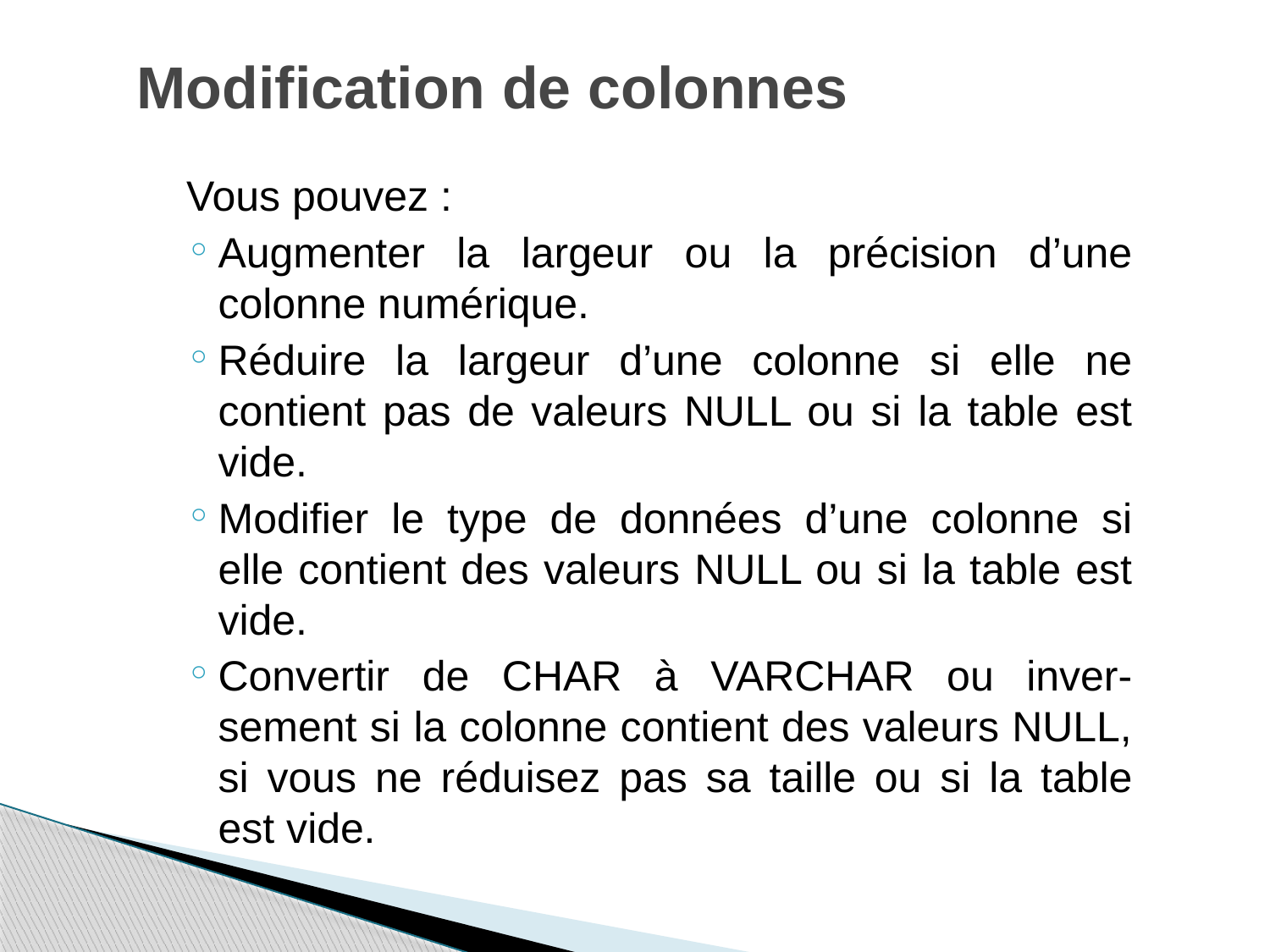

# Modification de colonnes
Vous pouvez :
Augmenter la largeur ou la précision d’une colonne numérique.
Réduire la largeur d’une colonne si elle ne contient pas de valeurs NULL ou si la table est vide.
Modifier le type de données d’une colonne si elle contient des valeurs NULL ou si la table est vide.
Convertir de CHAR à VARCHAR ou inver-sement si la colonne contient des valeurs NULL, si vous ne réduisez pas sa taille ou si la table est vide.